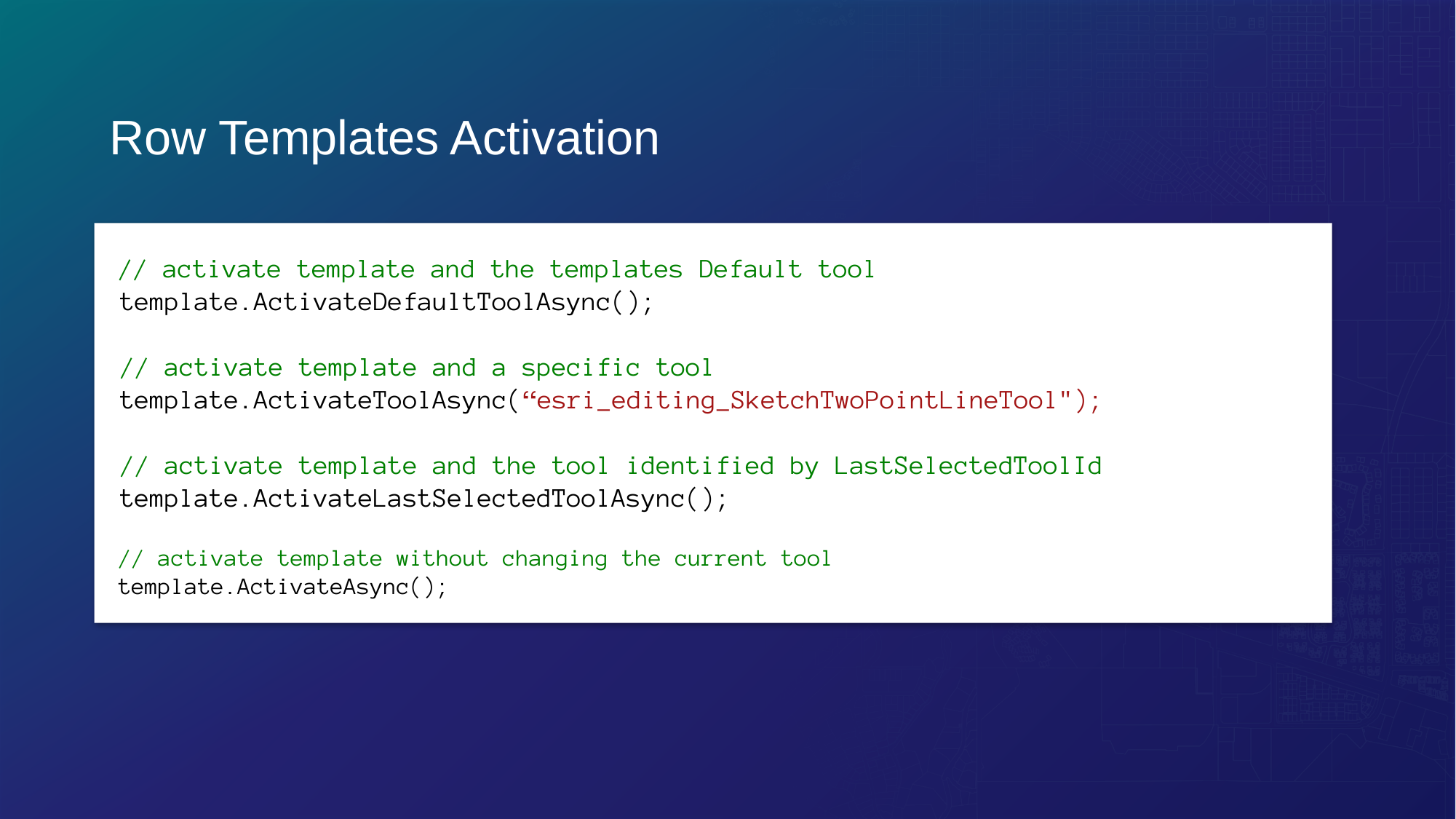

# Row Templates Activation

 // activate template and the templates Default tool
 template.ActivateDefaultToolAsync();

 // activate template and a specific tool
 template.ActivateToolAsync(“esri_editing_SketchTwoPointLineTool");

 // activate template and the tool identified by LastSelectedToolId
 template.ActivateLastSelectedToolAsync();

 // activate template without changing the current tool
 template.ActivateAsync();